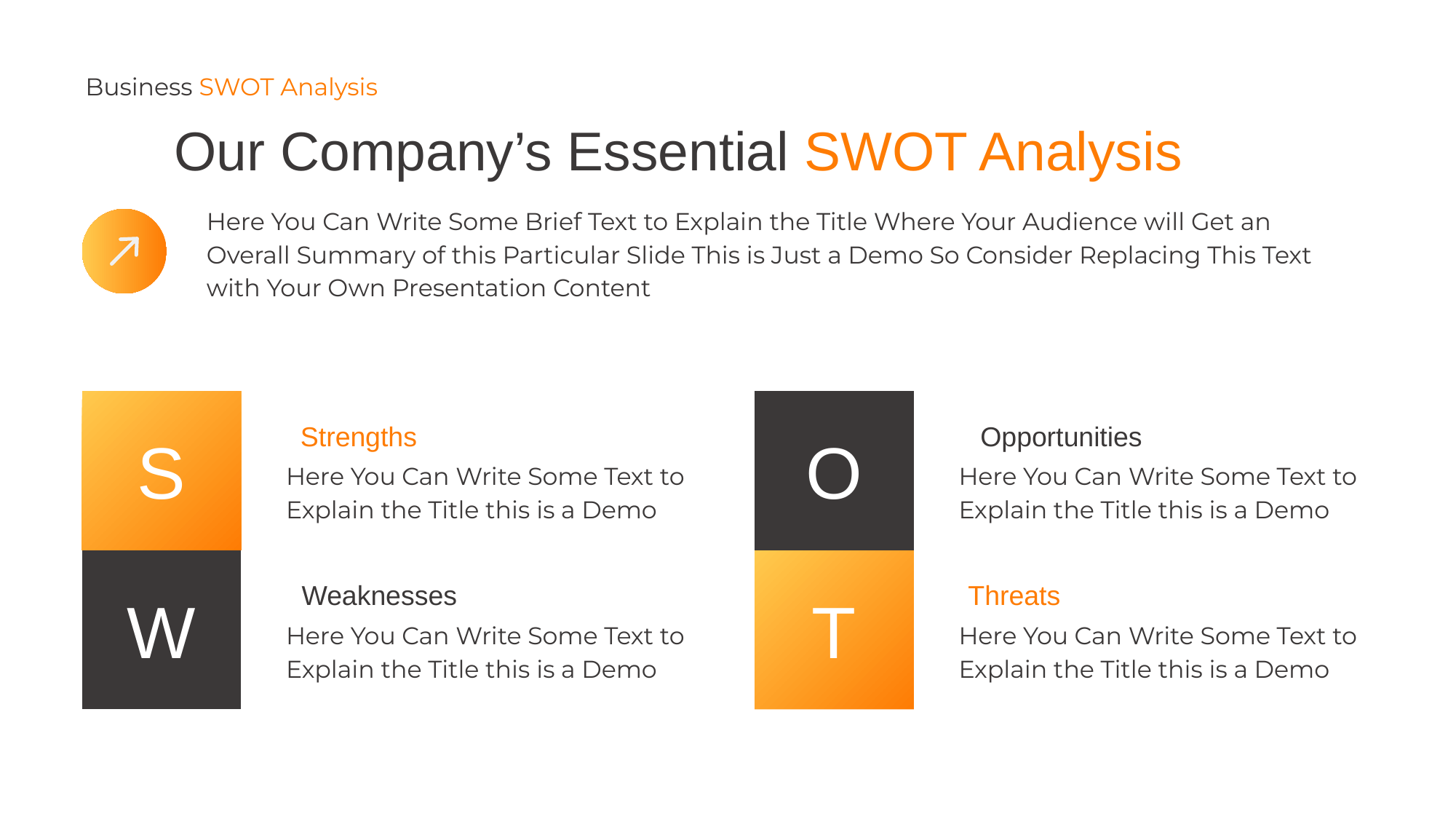

Business SWOT Analysis

Our Company’s Essential SWOT Analysis

Here You Can Write Some Brief Text to Explain the Title Where Your Audience will Get an
Overall Summary of this Particular Slide This is Just a Demo So Consider Replacing This Text
with Your Own Presentation Content

S

O
Strengths
Opportunities
Here You Can Write Some Text to
Explain the Title this is a Demo
Here You Can Write Some Text to
Explain the Title this is a Demo

W

T
Weaknesses
Threats
Here You Can Write Some Text to
Explain the Title this is a Demo
Here You Can Write Some Text to
Explain the Title this is a Demo